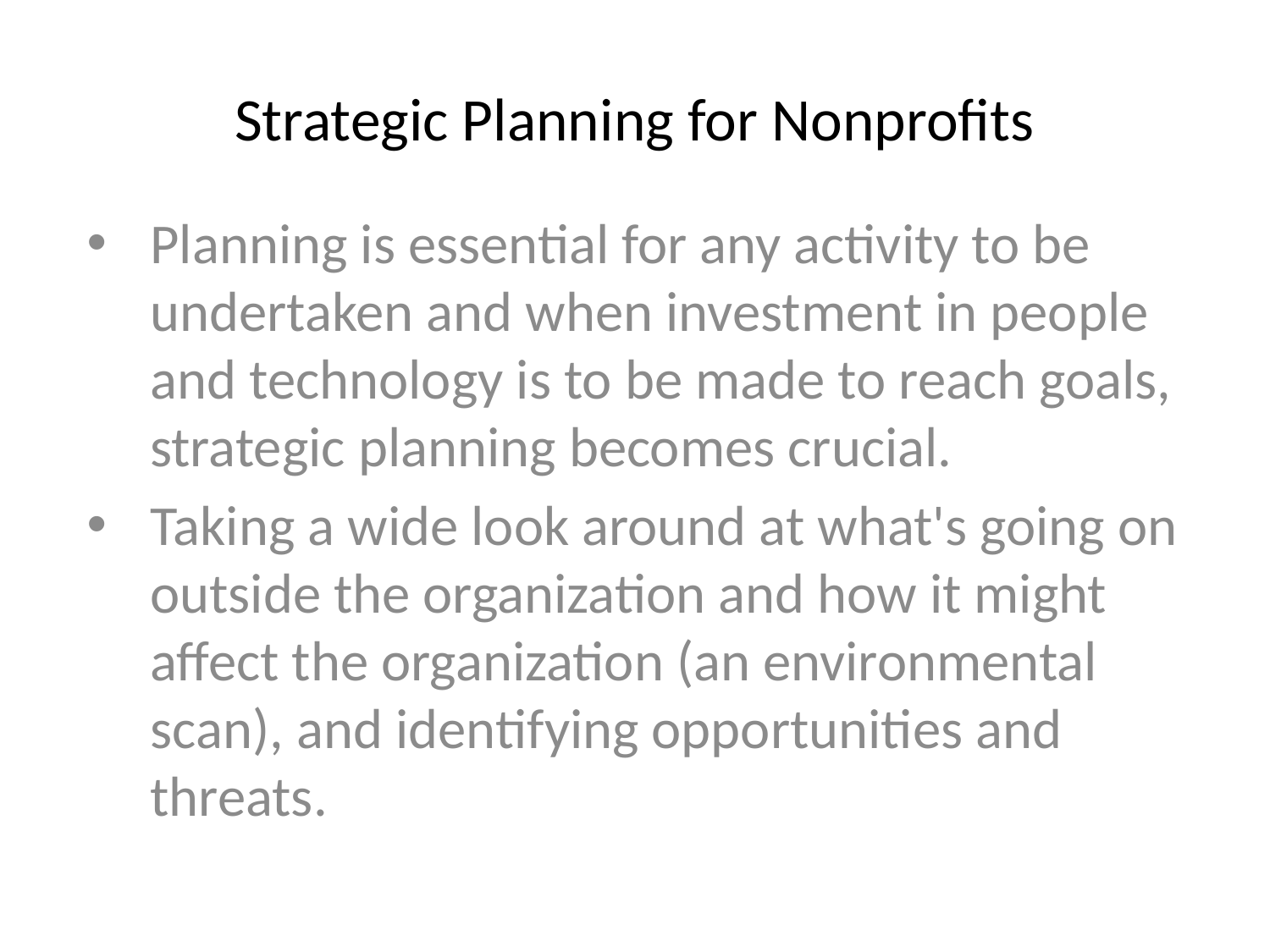

# Strategic Planning for Nonprofits
Planning is essential for any activity to be undertaken and when investment in people and technology is to be made to reach goals, strategic planning becomes crucial.
Taking a wide look around at what's going on outside the organization and how it might affect the organization (an environmental scan), and identifying opportunities and threats.